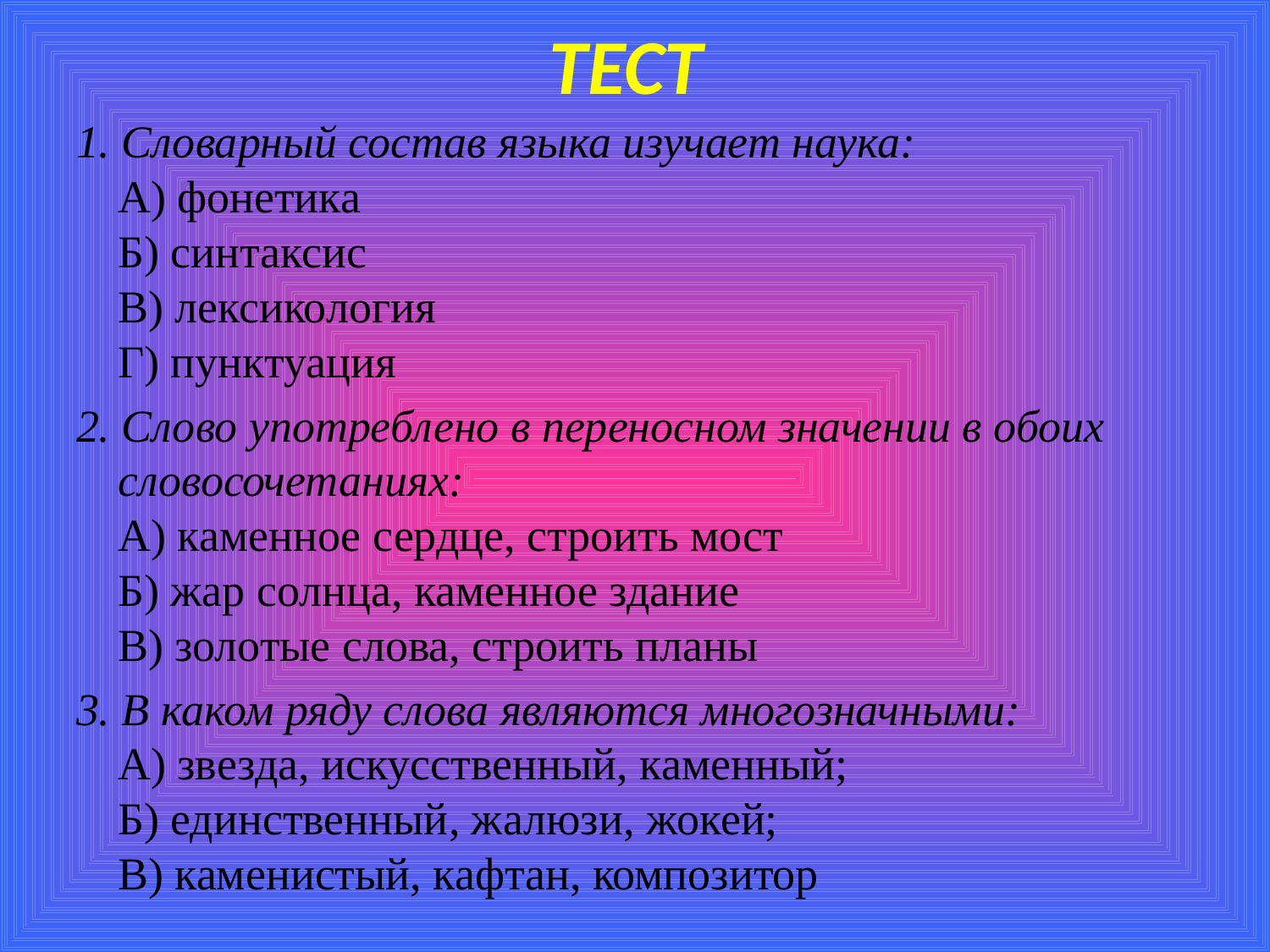

# ТЕСТ
1. Словарный состав языка изучает наука:
А) фонетика
Б) синтаксис
В) лексикология
Г) пунктуация
2. Слово употреблено в переносном значении в обоих словосочетаниях:
А) каменное сердце, строить мост
Б) жар солнца, каменное здание
В) золотые слова, строить планы
3. В каком ряду слова являются многозначными:
А) звезда, искусственный, каменный;
Б) единственный, жалюзи, жокей;
В) каменистый, кафтан, композитор